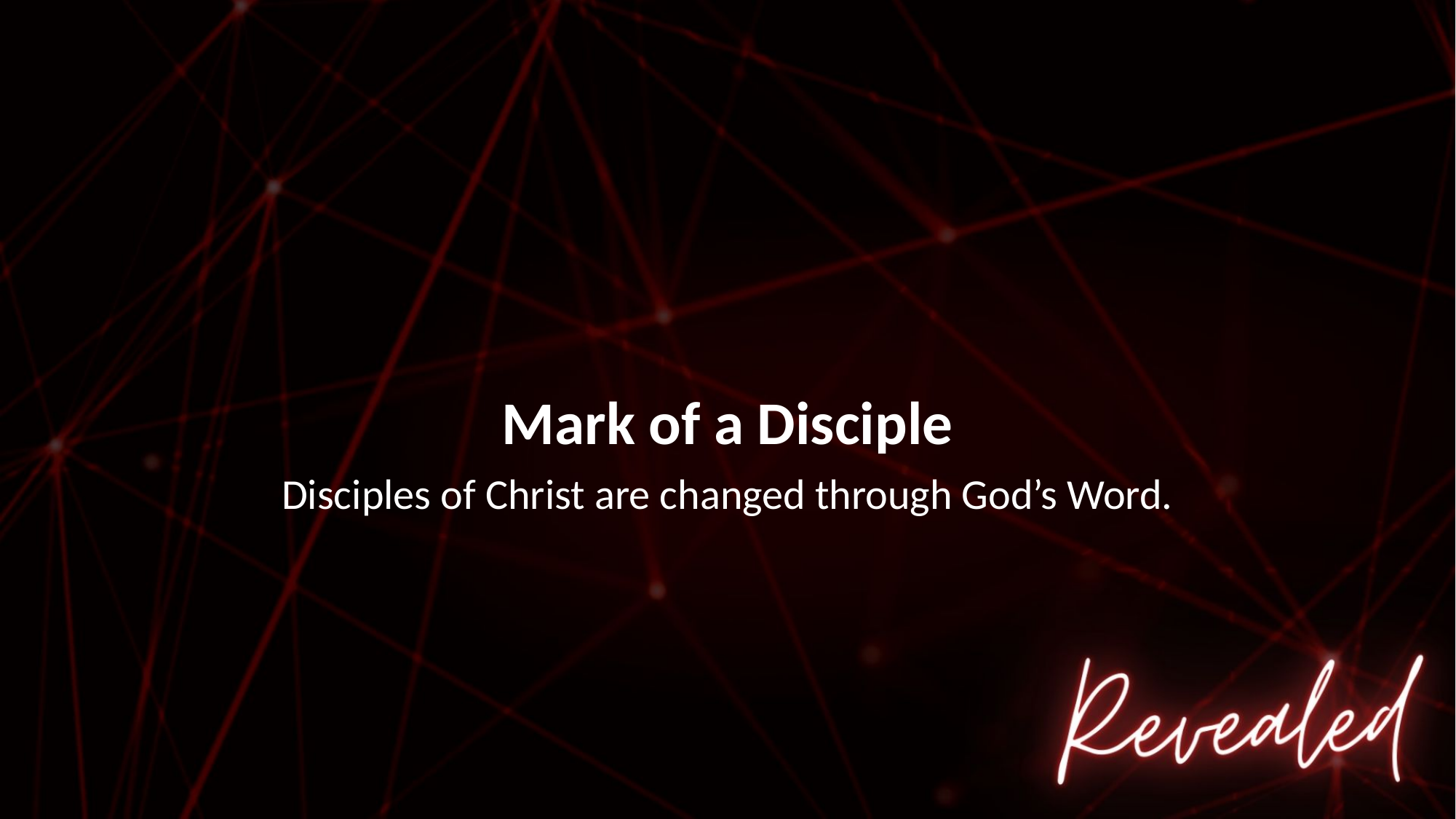

Mark of a Disciple
Disciples of Christ are changed through God’s Word.